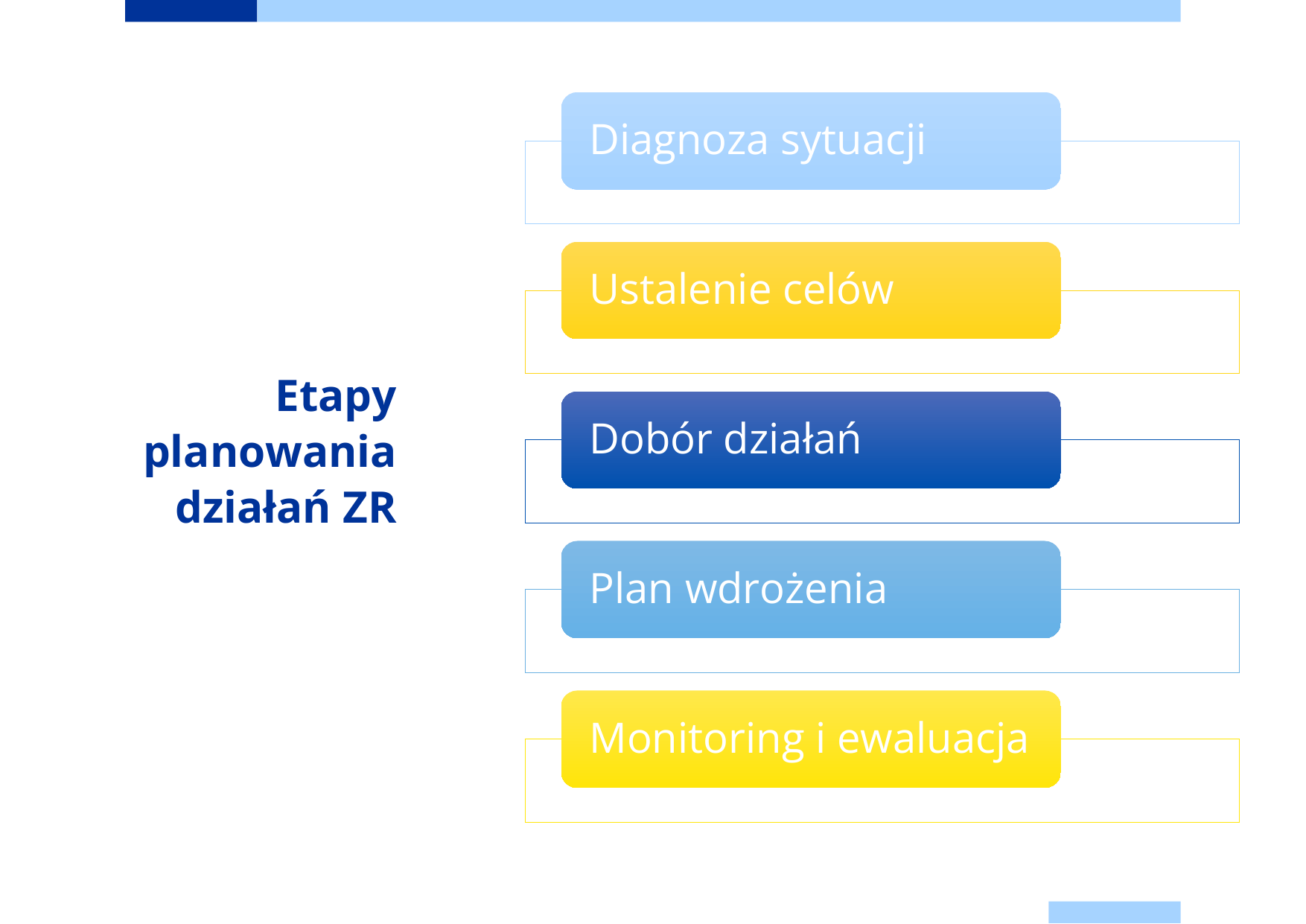

Diagnoza sytuacji
Ustalenie celów
Dobór działań
Plan wdrożenia
Monitoring i ewaluacja
# Etapy planowania działań ZR